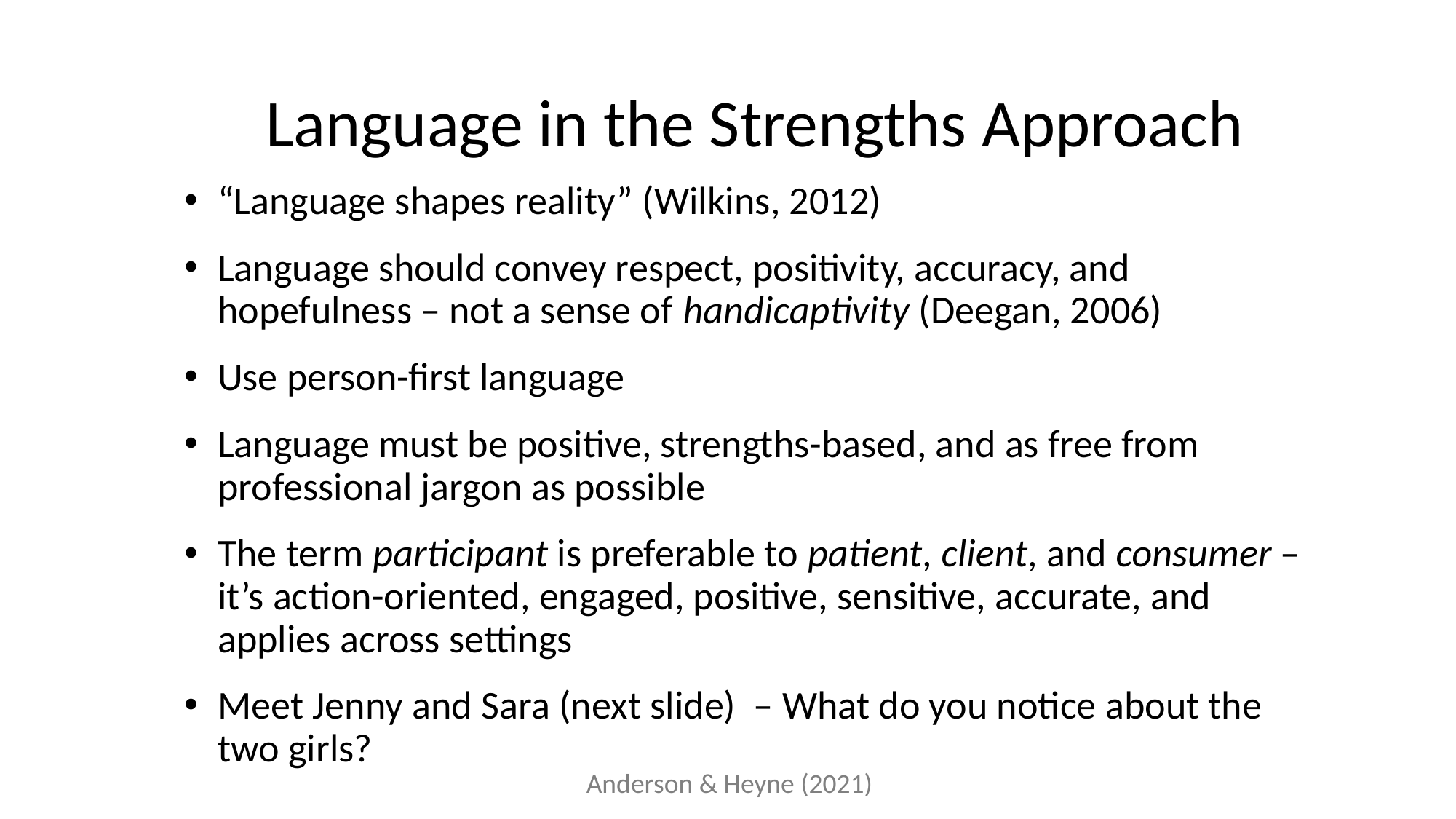

# Language in the Strengths Approach
“Language shapes reality” (Wilkins, 2012)
Language should convey respect, positivity, accuracy, and hopefulness – not a sense of handicaptivity (Deegan, 2006)
Use person-first language
Language must be positive, strengths-based, and as free from professional jargon as possible
The term participant is preferable to patient, client, and consumer – it’s action-oriented, engaged, positive, sensitive, accurate, and applies across settings
Meet Jenny and Sara (next slide)  – What do you notice about the two girls?
Anderson & Heyne (2021)